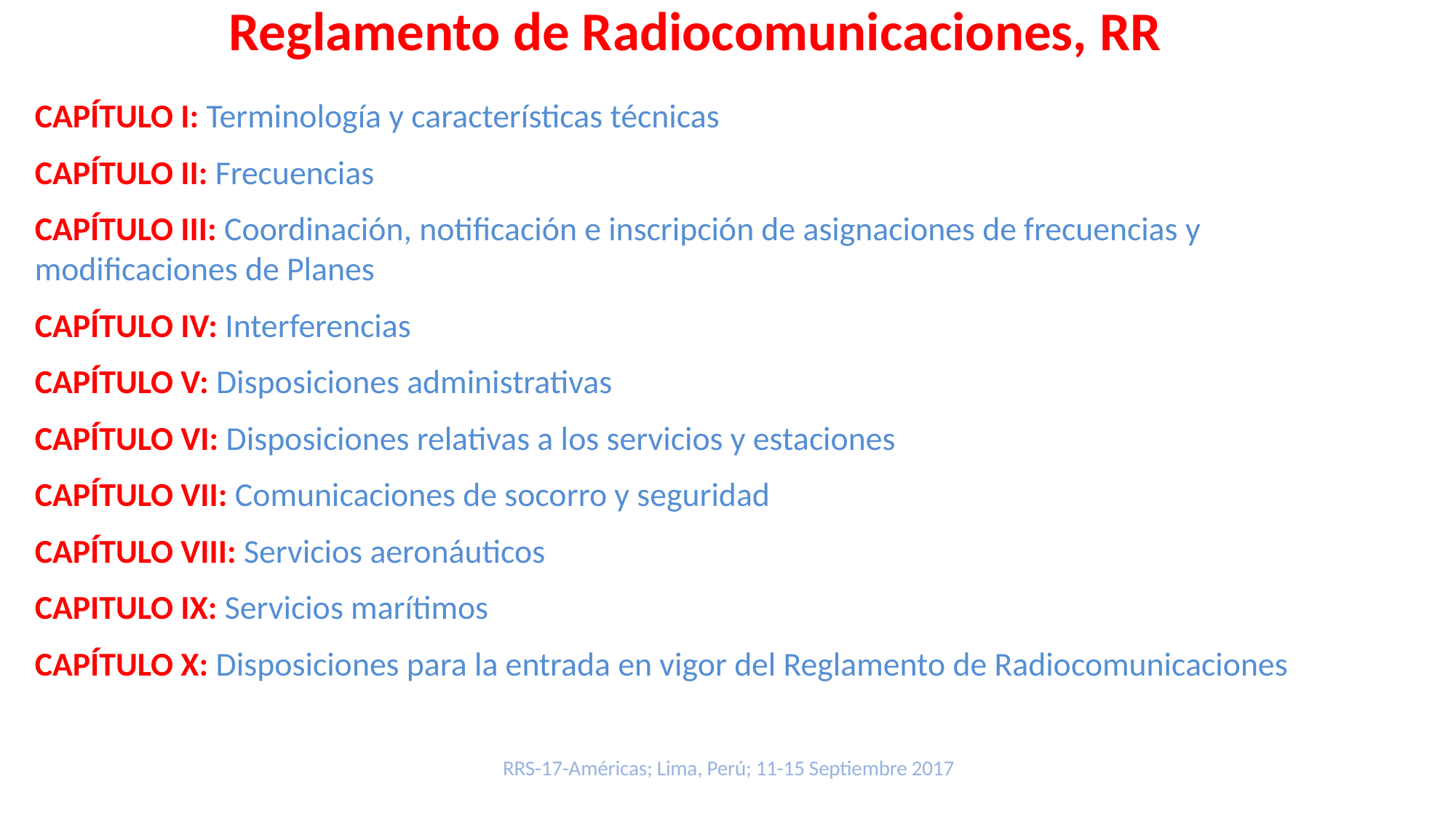

Reglamento de Radiocomunicaciones, RR
CAPÍTULO I: Terminología y características técnicas

CAPÍTULO II: Frecuencias

CAPÍTULO III: Coordinación, notificación e inscripción de asignaciones de frecuencias y modificaciones de Planes

CAPÍTULO IV: Interferencias

CAPÍTULO V: Disposiciones administrativas

CAPÍTULO VI: Disposiciones relativas a los servicios y estaciones

CAPÍTULO VII: Comunicaciones de socorro y seguridad

CAPÍTULO VIII: Servicios aeronáuticos

CAPITULO IX: Servicios marítimos

CAPÍTULO X: Disposiciones para la entrada en vigor del Reglamento de Radiocomunicaciones
RRS-17-Américas; Lima, Perú; 11-15 Septiembre 2017